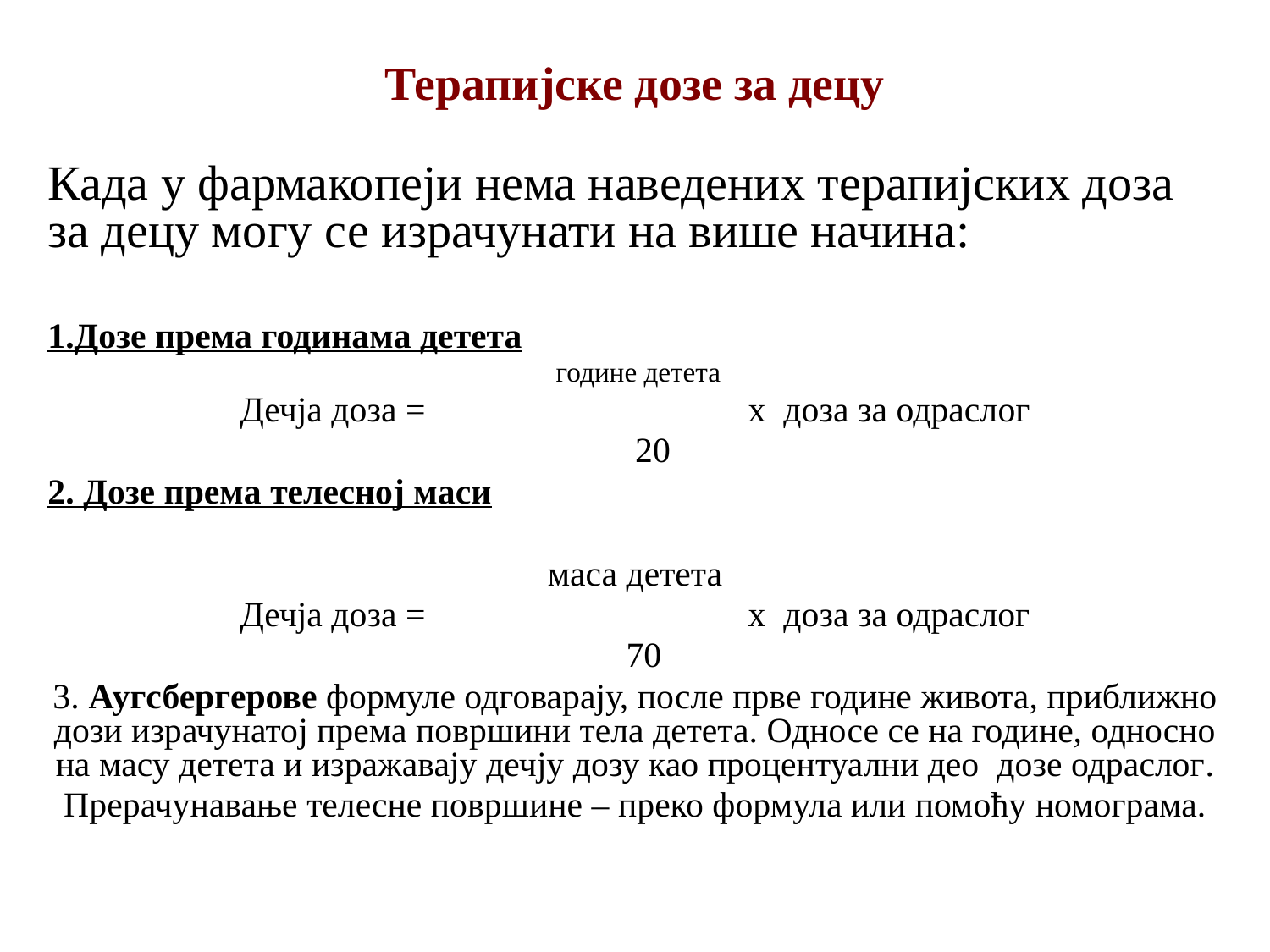

# Терапијске дозе за децу
Када у фармакопеји нема наведених терапијских доза за децу могу се израчунати на више начина:

1.Дозе према годинама детета
 године детета
Дечја доза = 			x  доза за одраслог
    20
2. Дозе према телесној маси

маса детета
Дечја доза = 			x  доза за одраслог
  70
3. Аугсбергерове формуле одговарају, после прве године живота, приближно дози израчунатој према површини тела детета. Односе се на године, односно на масу детета и изражавају дечју дозу као процентуални део  дозе одраслог.
Прерачунавање телесне површине – преко формула или помоћу номограма.